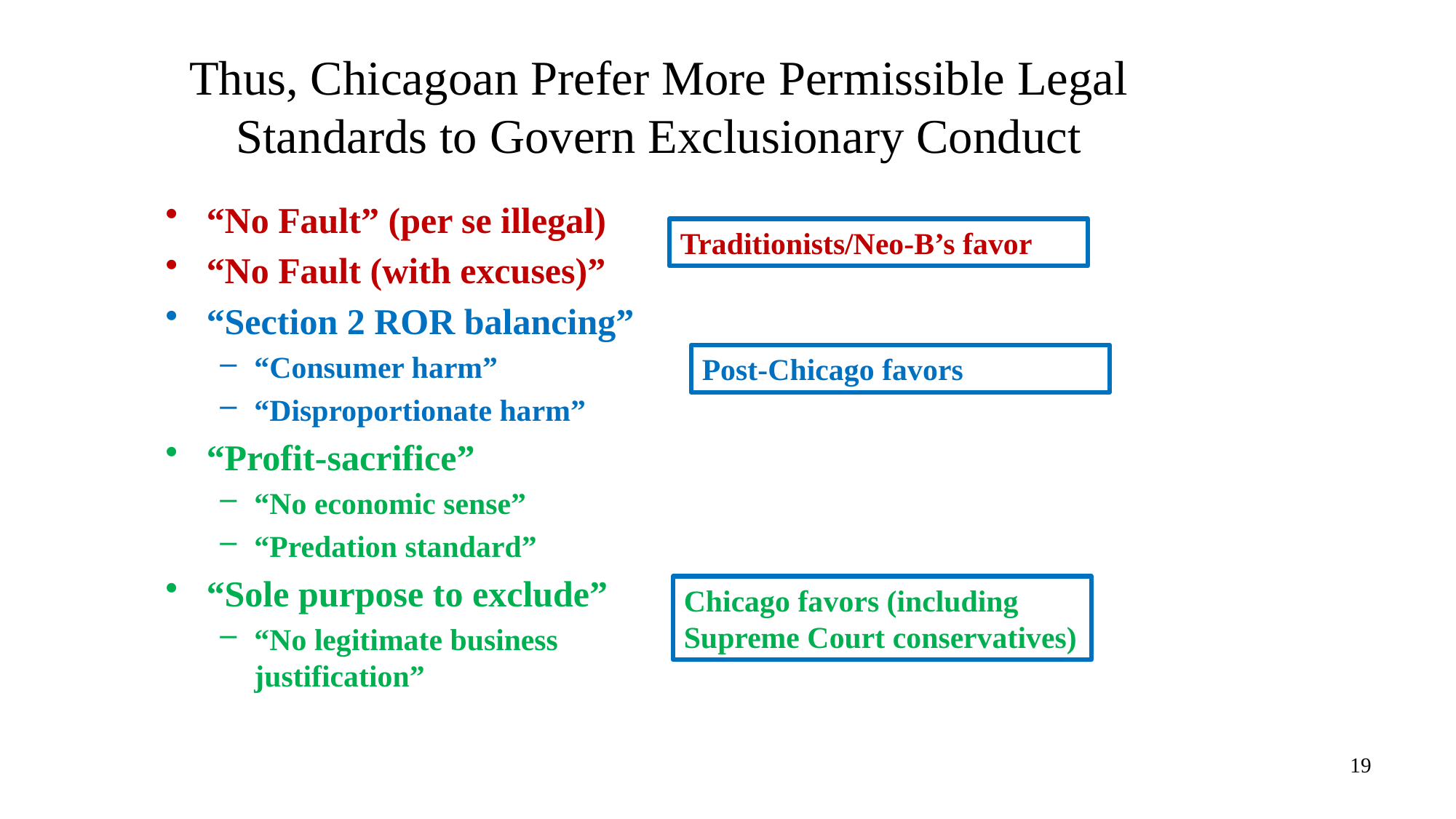

# Thus, Chicagoan Prefer More Permissible Legal Standards to Govern Exclusionary Conduct
“No Fault” (per se illegal)
“No Fault (with excuses)”
“Section 2 ROR balancing”
“Consumer harm”
“Disproportionate harm”
“Profit-sacrifice”
“No economic sense”
“Predation standard”
“Sole purpose to exclude”
“No legitimate business justification”

Traditionists/Neo-B’s favor
Post-Chicago favors
Chicago favors (including Supreme Court conservatives)
19